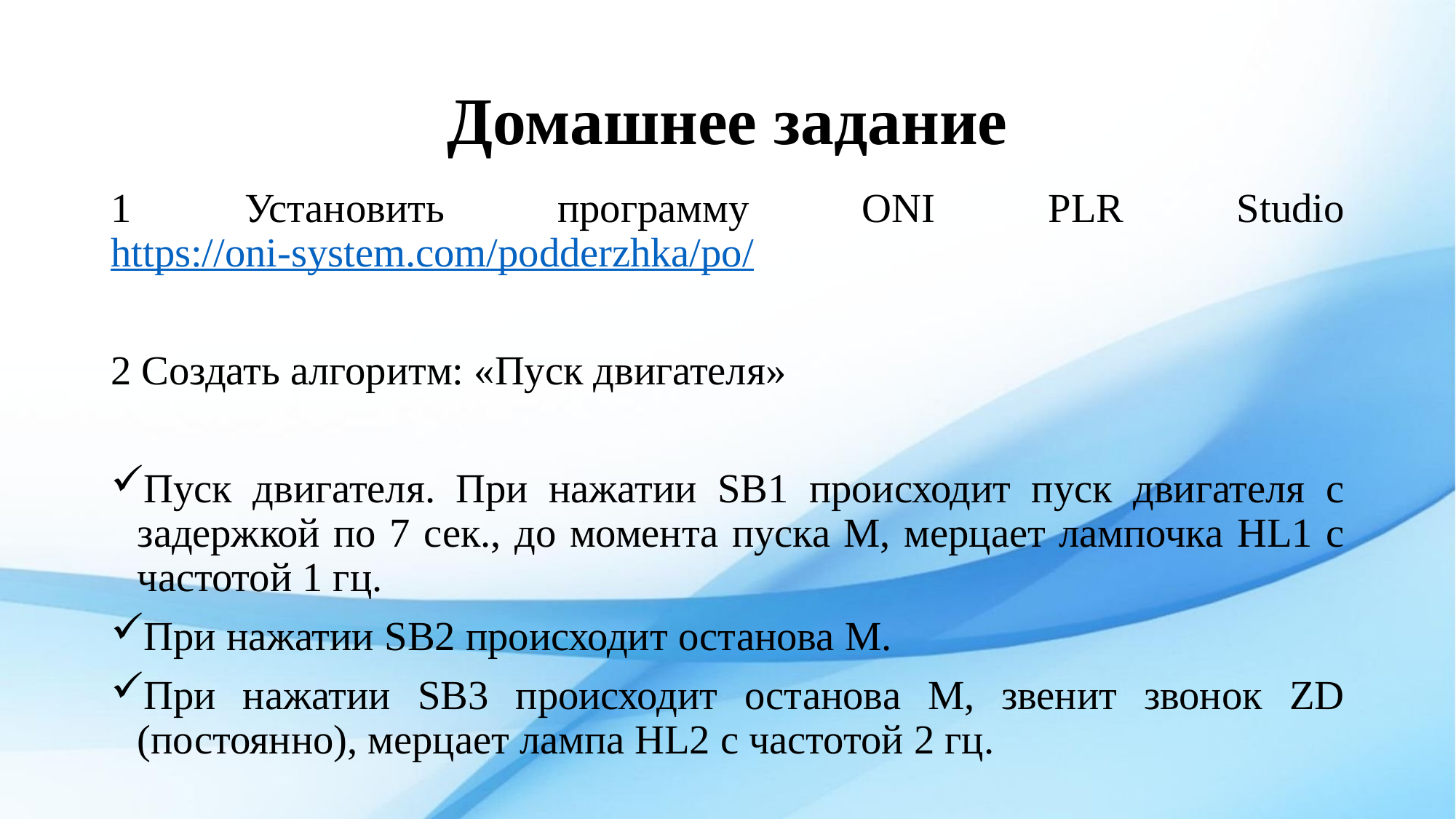

# Домашнее задание
1 Установить программу ONI PLR Studio https://oni-system.com/podderzhka/po/

2 Создать алгоритм: «Пуск двигателя»

Пуск двигателя. При нажатии SB1 происходит пуск двигателя с задержкой по 7 сек., до момента пуска М, мерцает лампочка HL1 с частотой 1 гц.
При нажатии SB2 происходит останова М.
При нажатии SB3 происходит останова М, звенит звонок ZD (постоянно), мерцает лампа HL2 с частотой 2 гц.